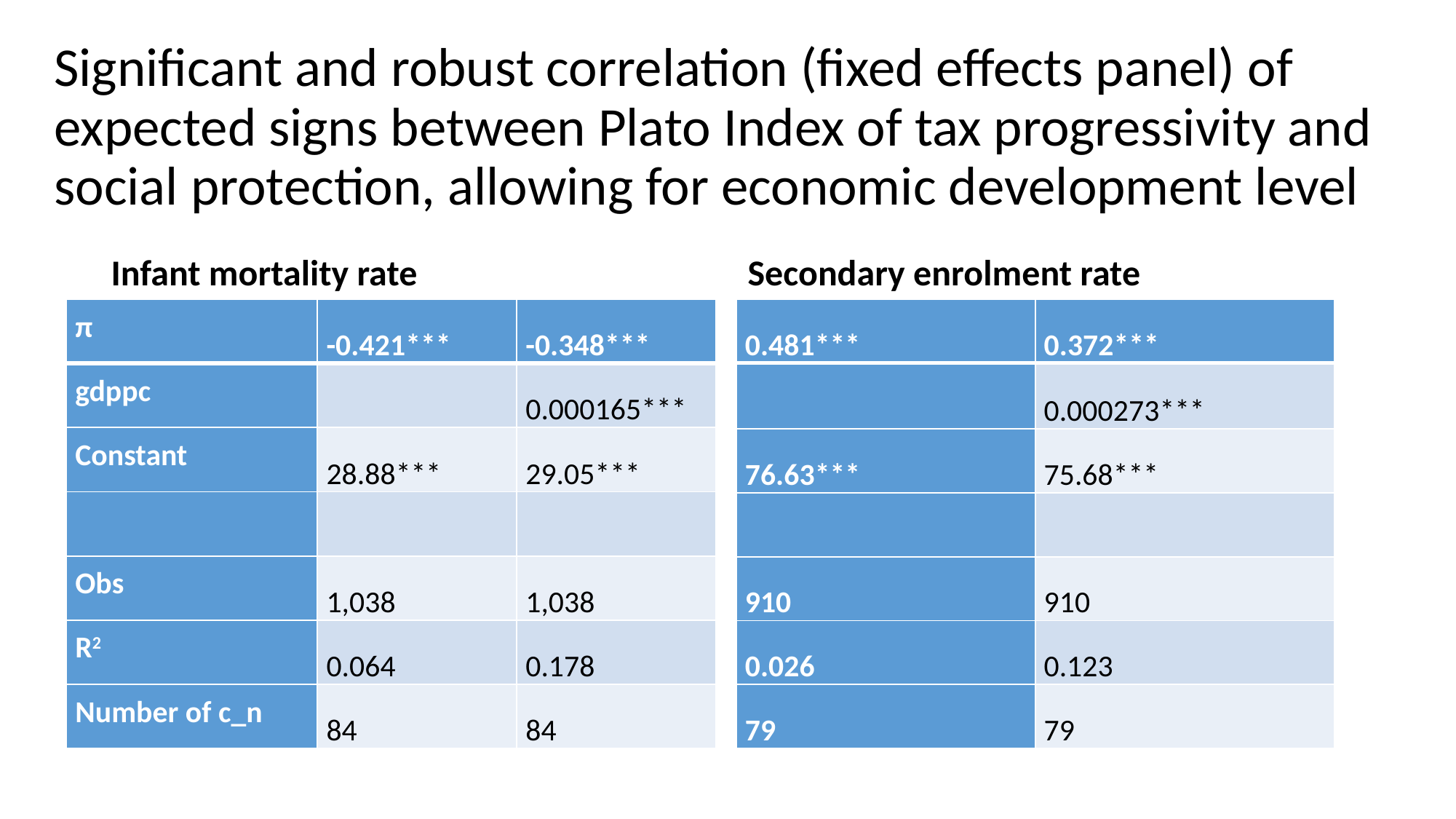

# Significant and robust correlation (fixed effects panel) of expected signs between Plato Index of tax progressivity and social protection, allowing for economic development level
Infant mortality rate
Secondary enrolment rate
| π | -0.421\*\*\* | -0.348\*\*\* |
| --- | --- | --- |
| gdppc |  | 0.000165\*\*\* |
| Constant | 28.88\*\*\* | 29.05\*\*\* |
|  |  |  |
| Obs | 1,038 | 1,038 |
| R2 | 0.064 | 0.178 |
| Number of c\_n | 84 | 84 |
| 0.481\*\*\* | 0.372\*\*\* |
| --- | --- |
|  | 0.000273\*\*\* |
| 76.63\*\*\* | 75.68\*\*\* |
|  |  |
| 910 | 910 |
| 0.026 | 0.123 |
| 79 | 79 |